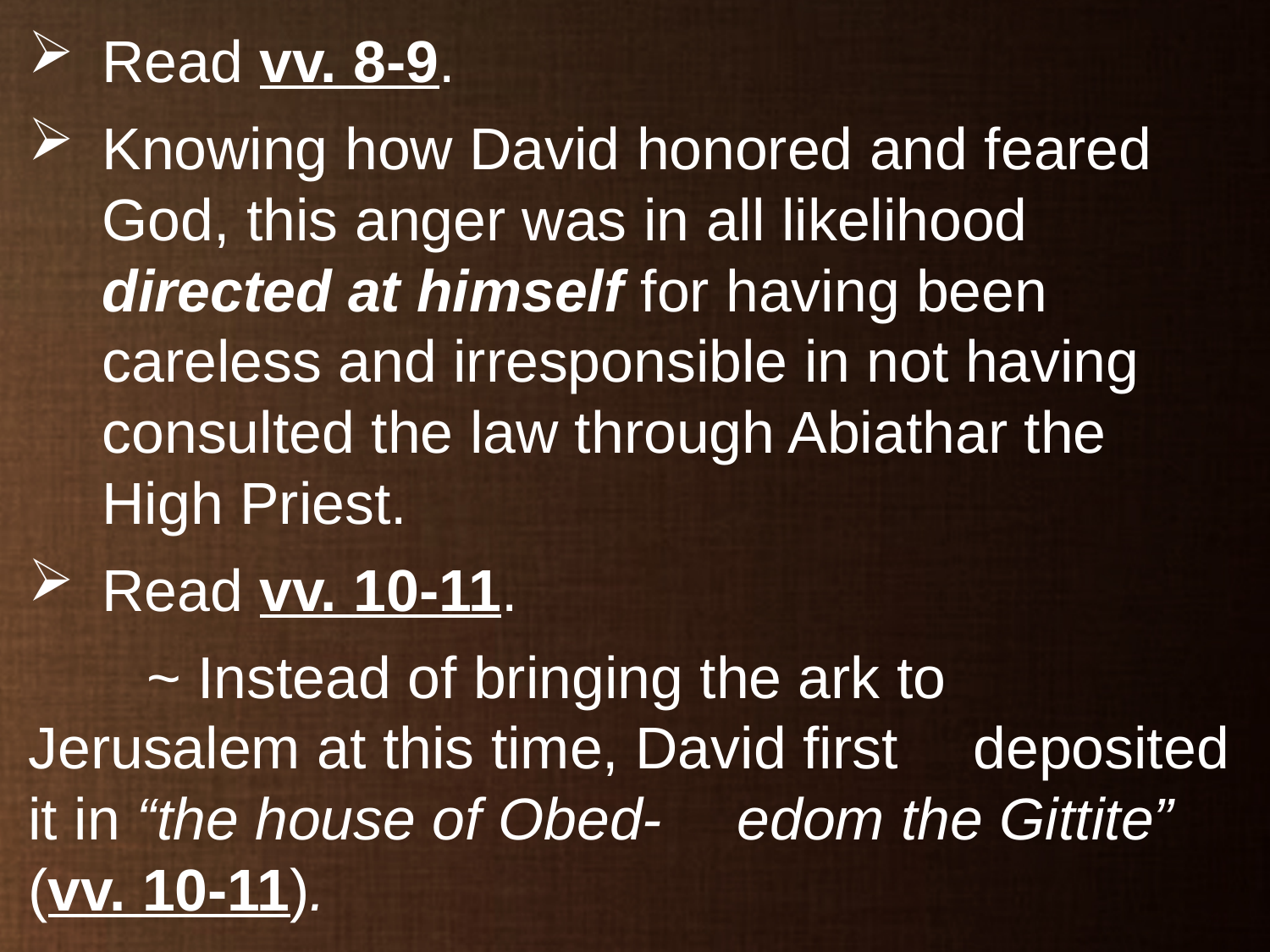

Read vv. 8-9.
Knowing how David honored and feared God, this anger was in all likelihood directed at himself for having been careless and irresponsible in not having consulted the law through Abiathar the High Priest.
Read vv. 10-11.
	~ Instead of bringing the ark to 					Jerusalem at this time, David first 				deposited it in “the house of Obed-				edom the Gittite” (vv. 10-11).